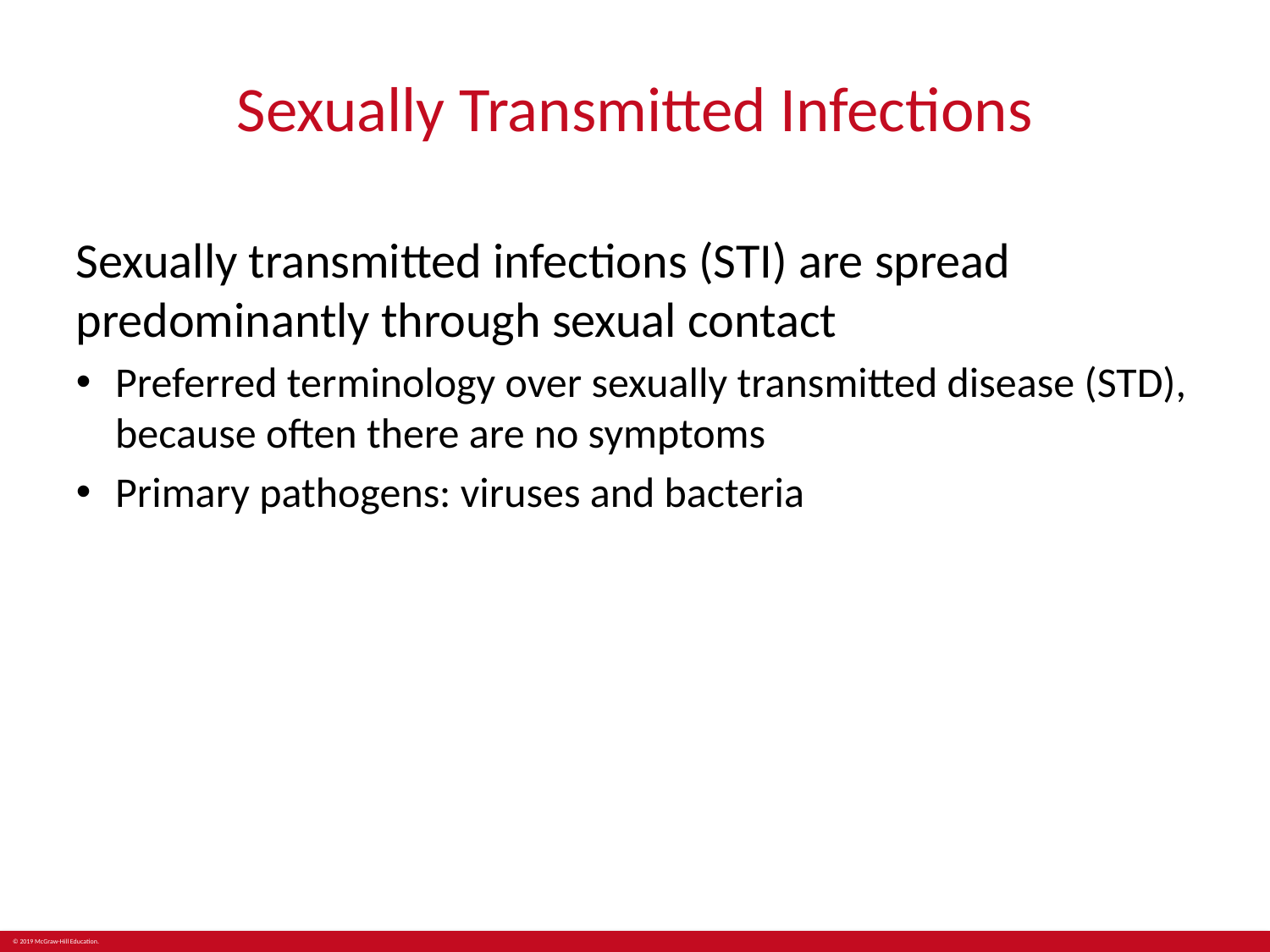

# Sexually Transmitted Infections
Sexually transmitted infections (STI) are spread predominantly through sexual contact
Preferred terminology over sexually transmitted disease (STD), because often there are no symptoms
Primary pathogens: viruses and bacteria